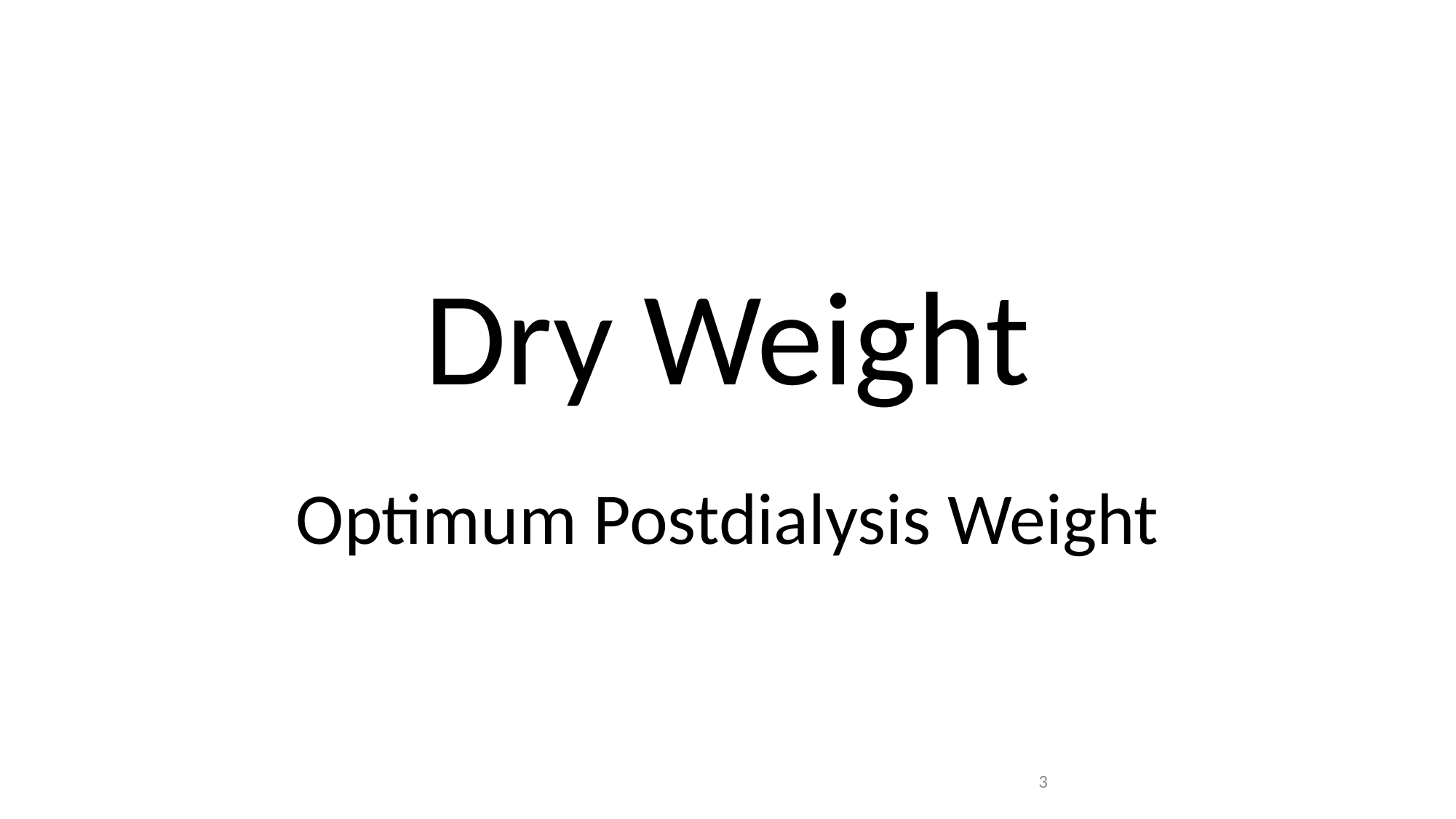

# Dry Weight
Optimum Postdialysis Weight
3